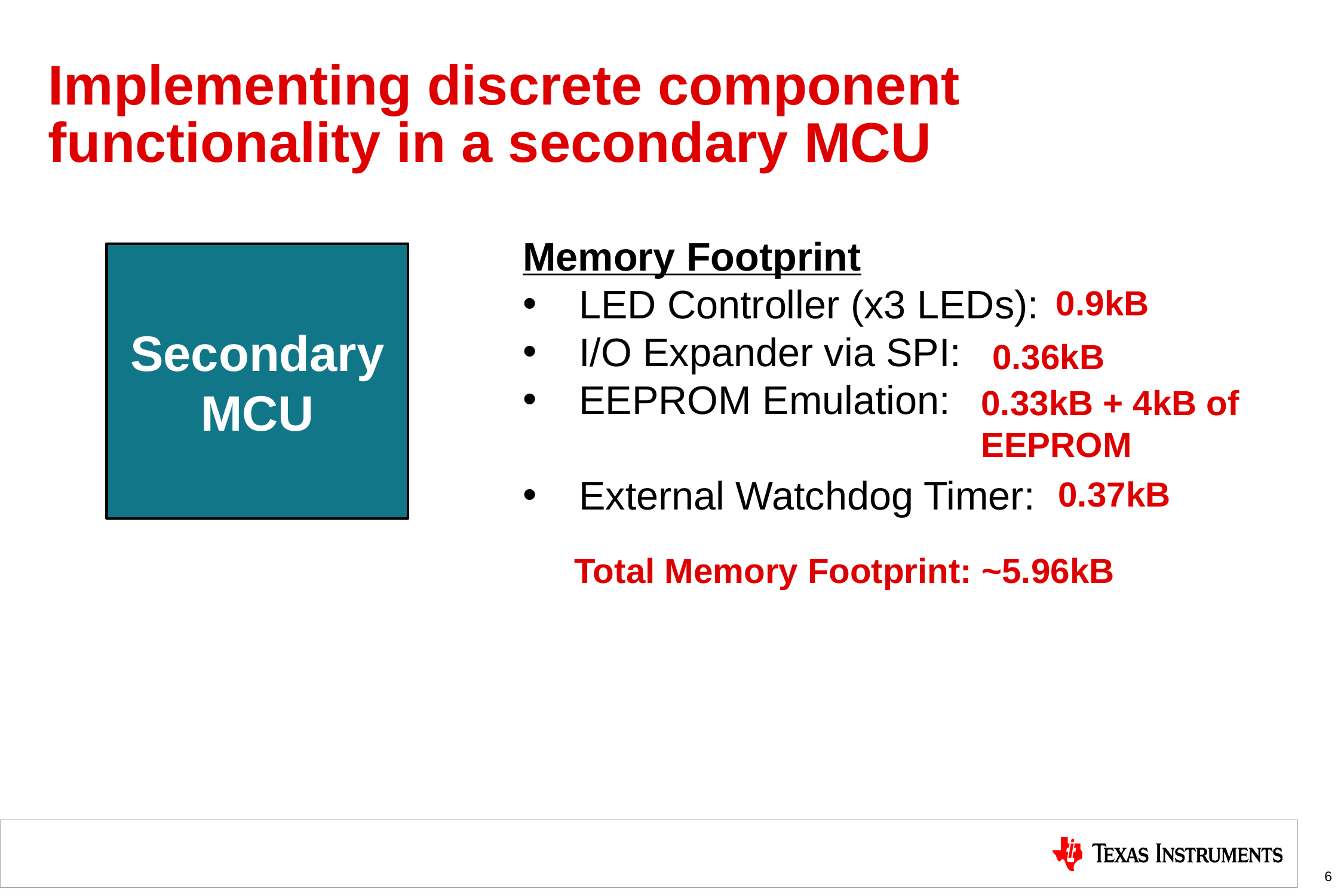

#
Implementing discrete component functionality in a secondary MCU
Memory Footprint
LED Controller (x3 LEDs):
I/O Expander via SPI:
EEPROM Emulation:
External Watchdog Timer:
Secondary MCU
0.9kB
0.36kB
0.33kB + 4kB of EEPROM
0.37kB
Total Memory Footprint: ~5.96kB

6